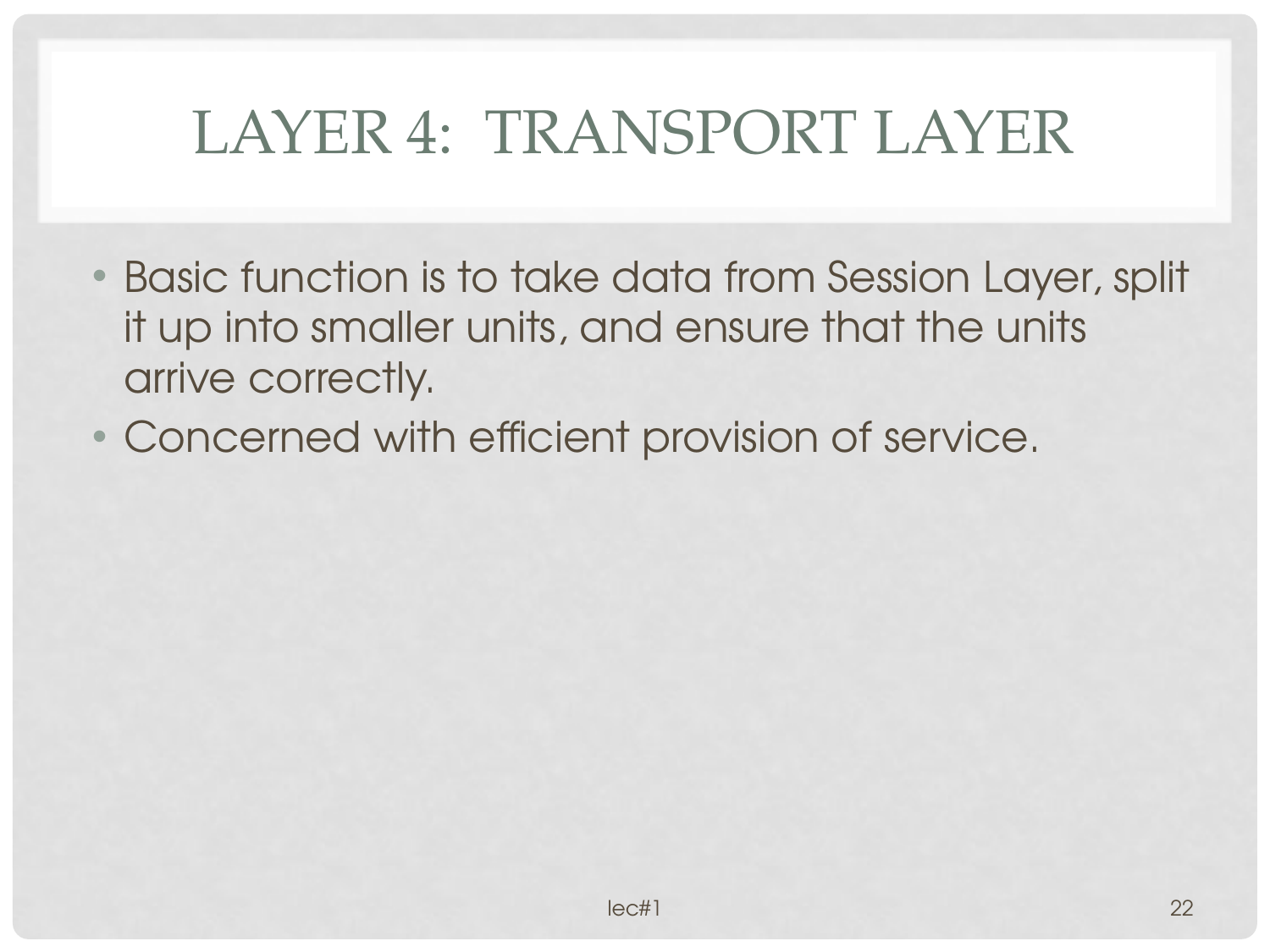

# Layer 4:  Transport Layer
Basic function is to take data from Session Layer, split it up into smaller units, and ensure that the units arrive correctly.
Concerned with efficient provision of service.
lec#1
22